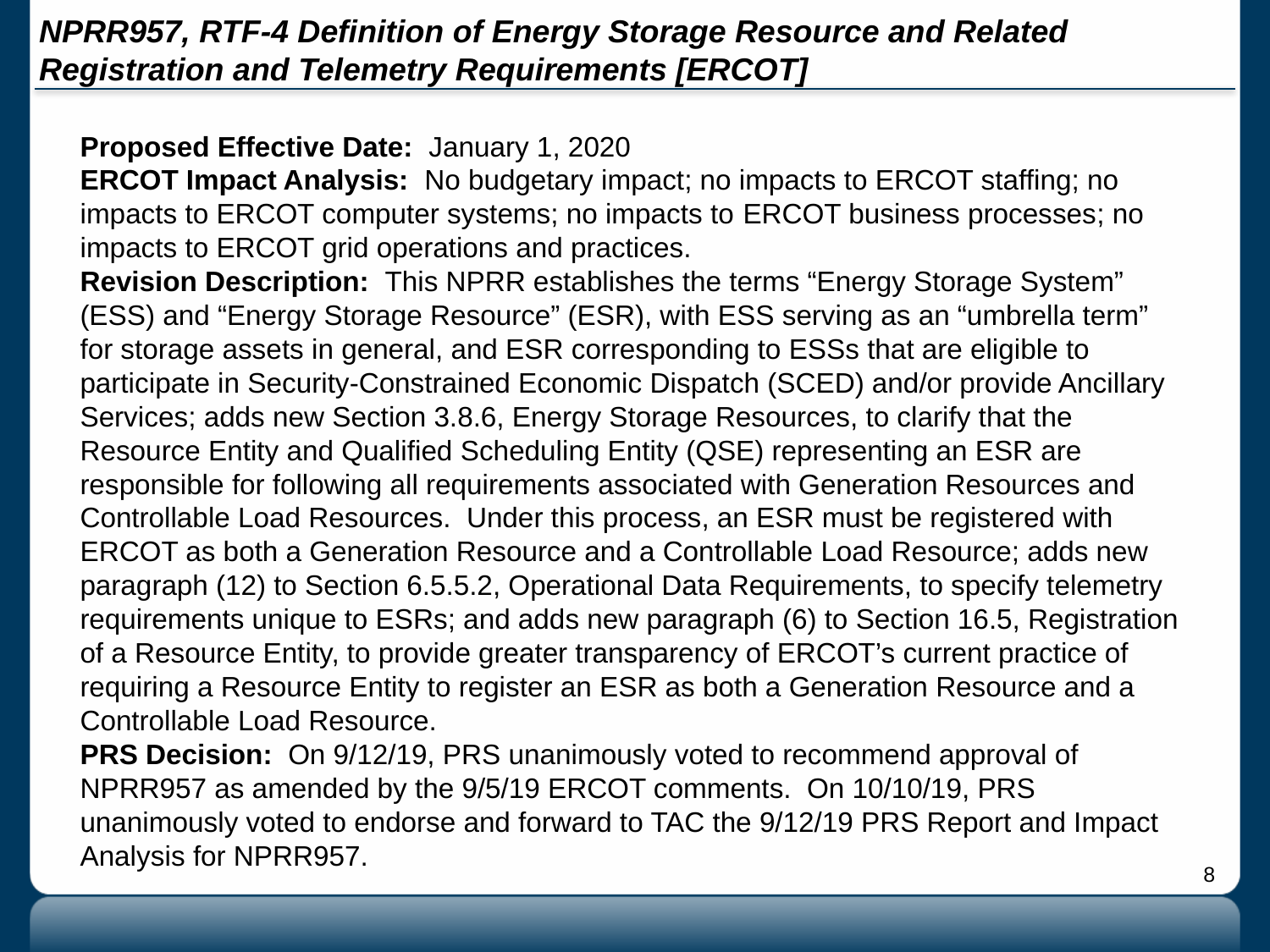

# NPRR957, RTF-4 Definition of Energy Storage Resource and Related Registration and Telemetry Requirements [ERCOT]
Proposed Effective Date:  January 1, 2020
ERCOT Impact Analysis:  No budgetary impact; no impacts to ERCOT staffing; no impacts to ERCOT computer systems; no impacts to ERCOT business processes; no impacts to ERCOT grid operations and practices.
Revision Description:  This NPRR establishes the terms “Energy Storage System” (ESS) and “Energy Storage Resource” (ESR), with ESS serving as an “umbrella term” for storage assets in general, and ESR corresponding to ESSs that are eligible to participate in Security-Constrained Economic Dispatch (SCED) and/or provide Ancillary Services; adds new Section 3.8.6, Energy Storage Resources, to clarify that the Resource Entity and Qualified Scheduling Entity (QSE) representing an ESR are responsible for following all requirements associated with Generation Resources and Controllable Load Resources.  Under this process, an ESR must be registered with ERCOT as both a Generation Resource and a Controllable Load Resource; adds new paragraph (12) to Section 6.5.5.2, Operational Data Requirements, to specify telemetry requirements unique to ESRs; and adds new paragraph (6) to Section 16.5, Registration of a Resource Entity, to provide greater transparency of ERCOT’s current practice of requiring a Resource Entity to register an ESR as both a Generation Resource and a Controllable Load Resource.
PRS Decision:  On 9/12/19, PRS unanimously voted to recommend approval of NPRR957 as amended by the 9/5/19 ERCOT comments.  On 10/10/19, PRS unanimously voted to endorse and forward to TAC the 9/12/19 PRS Report and Impact Analysis for NPRR957.